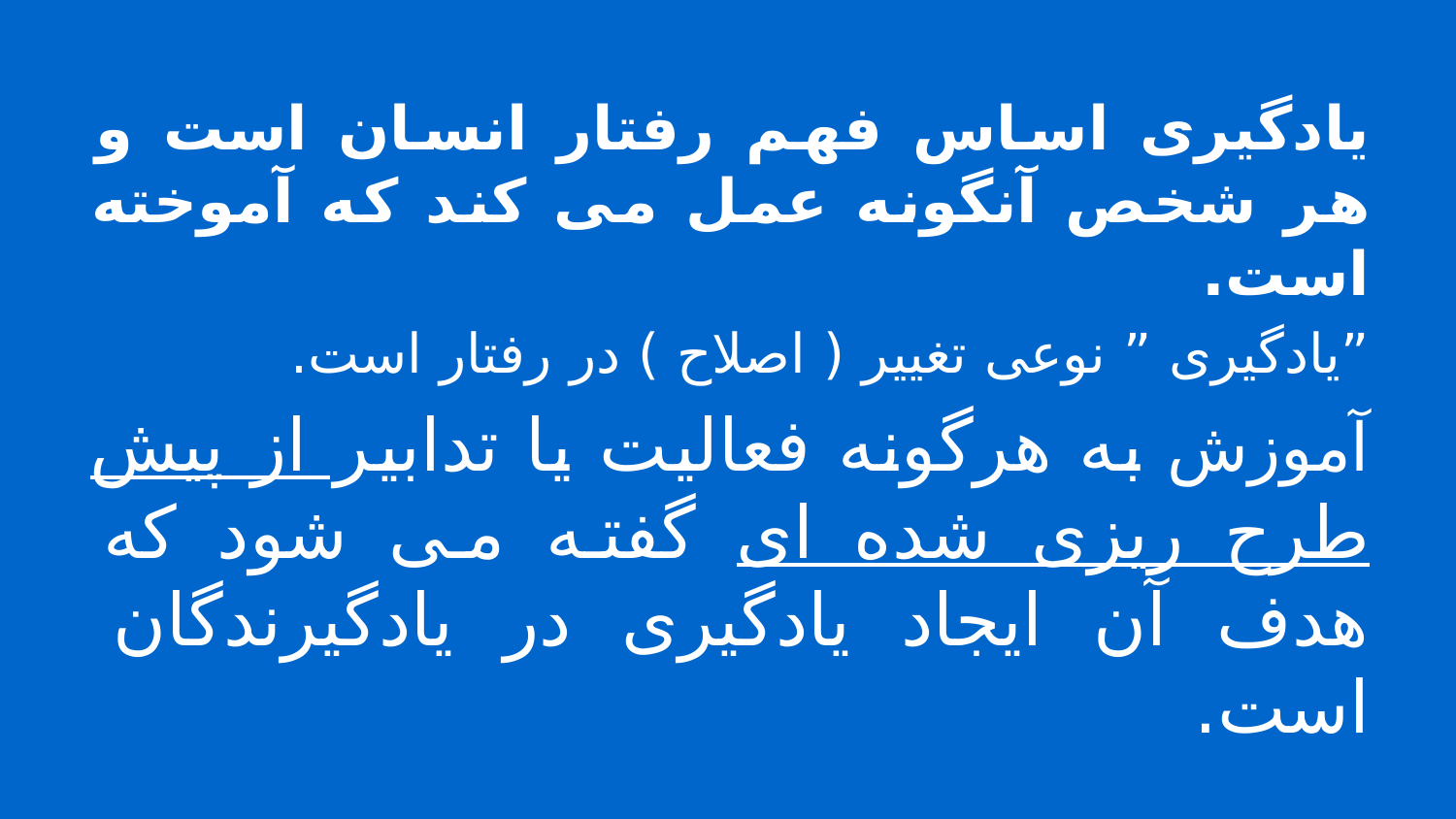

یادگیری اساس فهم رفتار انسان است و هر شخص آنگونه عمل می کند که آموخته است.
”یادگیری ” نوعی تغییر ( اصلاح ) در رفتار است.
آموزش به هرگونه فعالیت یا تدابیر از پیش طرح ریزی شده ای گفته می شود که هدف آن ایجاد یادگیری در یادگیرندگان است.